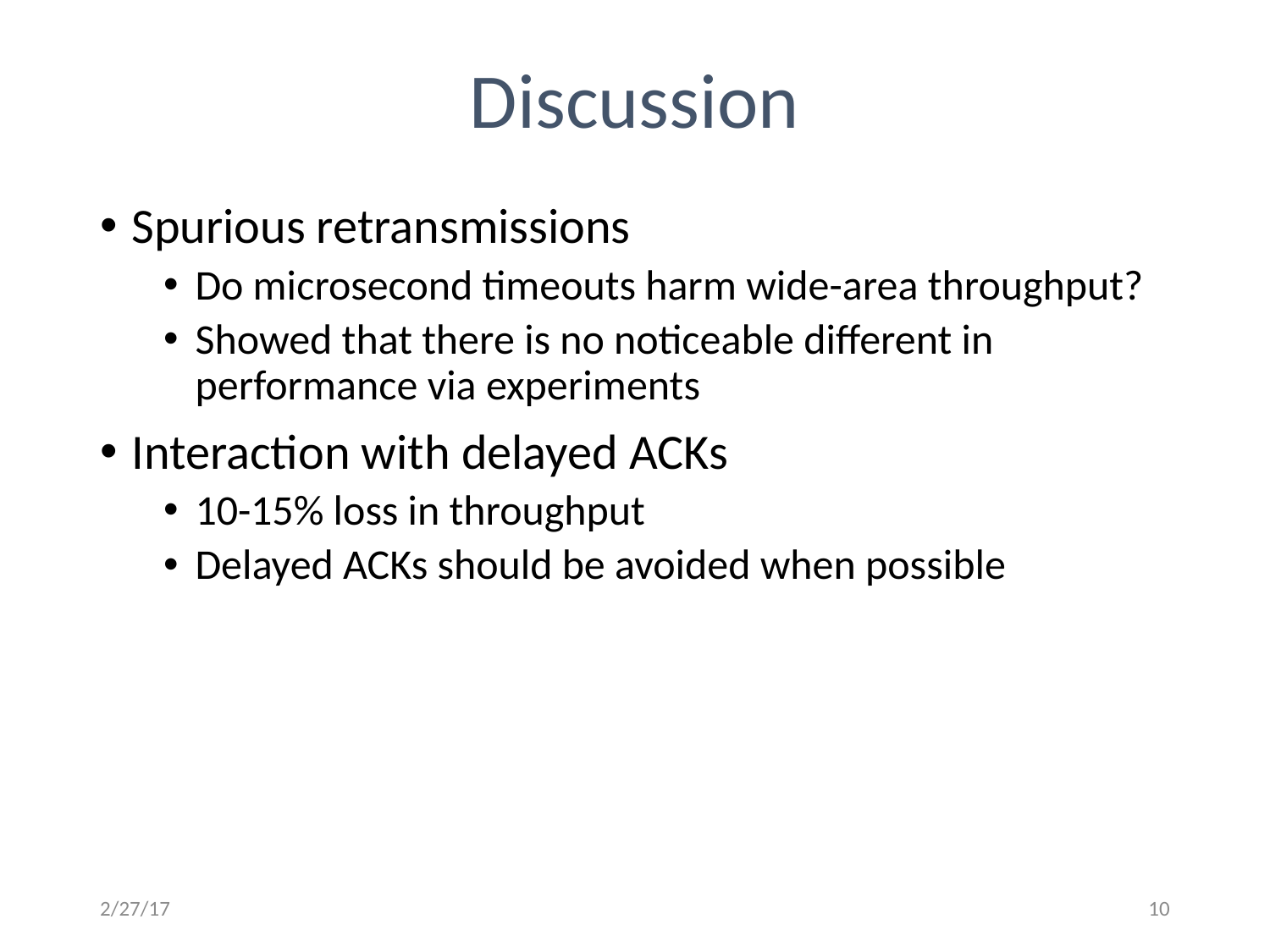

# Discussion
Spurious retransmissions
Do microsecond timeouts harm wide-area throughput?
Showed that there is no noticeable different in performance via experiments
Interaction with delayed ACKs
10-15% loss in throughput
Delayed ACKs should be avoided when possible

2/27/17
10